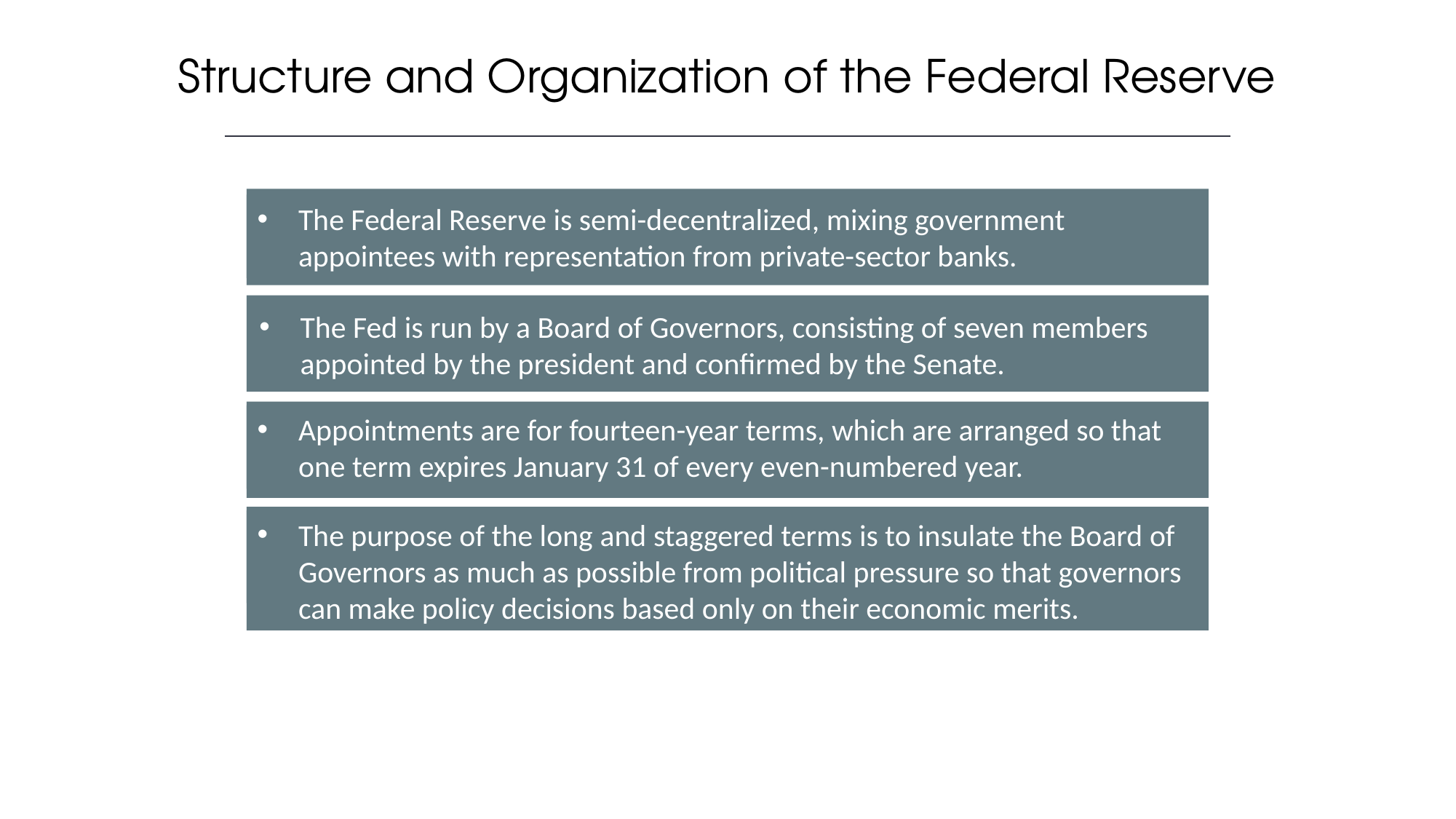

Structure and Organization of the Federal Reserve

The Federal Reserve is semi-decentralized, mixing government appointees with representation from private-sector banks.

The Fed is run by a Board of Governors, consisting of seven members appointed by the president and confirmed by the Senate.

Appointments are for fourteen-year terms, which are arranged so that one term expires January 31 of every even-numbered year.

The purpose of the long and staggered terms is to insulate the Board of Governors as much as possible from political pressure so that governors can make policy decisions based only on their economic merits.